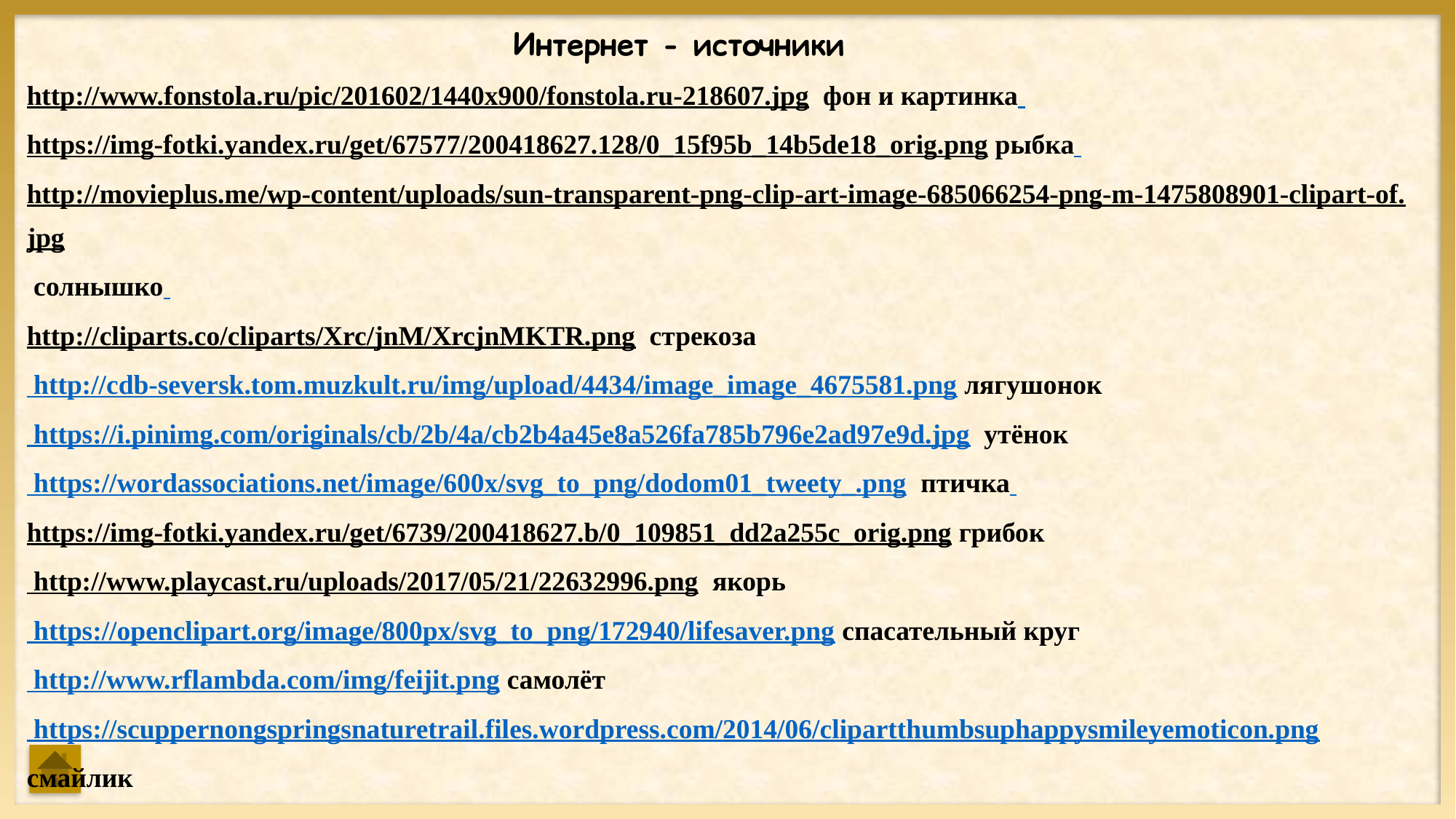

Интернет - источники
http://www.fonstola.ru/pic/201602/1440x900/fonstola.ru-218607.jpg  фон и картинка
https://img-fotki.yandex.ru/get/67577/200418627.128/0_15f95b_14b5de18_orig.png рыбка
http://movieplus.me/wp-content/uploads/sun-transparent-png-clip-art-image-685066254-png-m-1475808901-clipart-of.jpg солнышко
http://cliparts.co/cliparts/Xrc/jnM/XrcjnMKTR.png  стрекоза
 http://cdb-seversk.tom.muzkult.ru/img/upload/4434/image_image_4675581.png лягушонок https://i.pinimg.com/originals/cb/2b/4a/cb2b4a45e8a526fa785b796e2ad97e9d.jpg  утёнок https://wordassociations.net/image/600x/svg_to_png/dodom01_tweety_.png  птичка
https://img-fotki.yandex.ru/get/6739/200418627.b/0_109851_dd2a255c_orig.png грибок http://www.playcast.ru/uploads/2017/05/21/22632996.png  якорь https://openclipart.org/image/800px/svg_to_png/172940/lifesaver.png спасательный круг http://www.rflambda.com/img/feijit.png самолёт https://scuppernongspringsnaturetrail.files.wordpress.com/2014/06/clipartthumbsuphappysmileyemoticon.png  смайлик